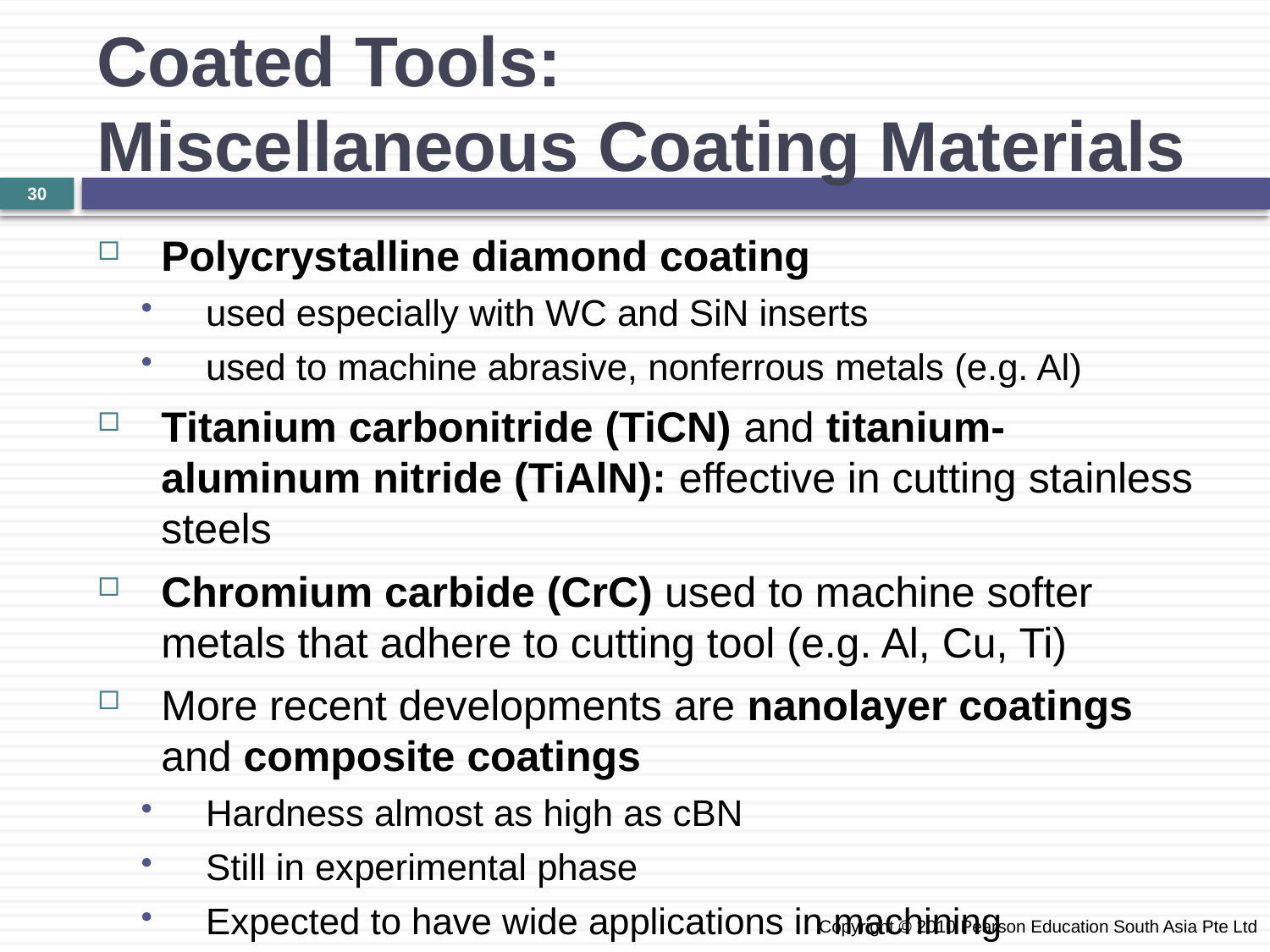

Coated Tools:
Miscellaneous Coating Materials
30
Polycrystalline diamond coating
used especially with WC and SiN inserts
used to machine abrasive, nonferrous metals (e.g. Al)
Titanium carbonitride (TiCN) and titanium-aluminum nitride (TiAlN): effective in cutting stainless steels
Chromium carbide (CrC) used to machine softer metals that adhere to cutting tool (e.g. Al, Cu, Ti)
More recent developments are nanolayer coatings and composite coatings
Hardness almost as high as cBN
Still in experimental phase
Expected to have wide applications in machining
   Copyright © 2010 Pearson Education South Asia Pte Ltd